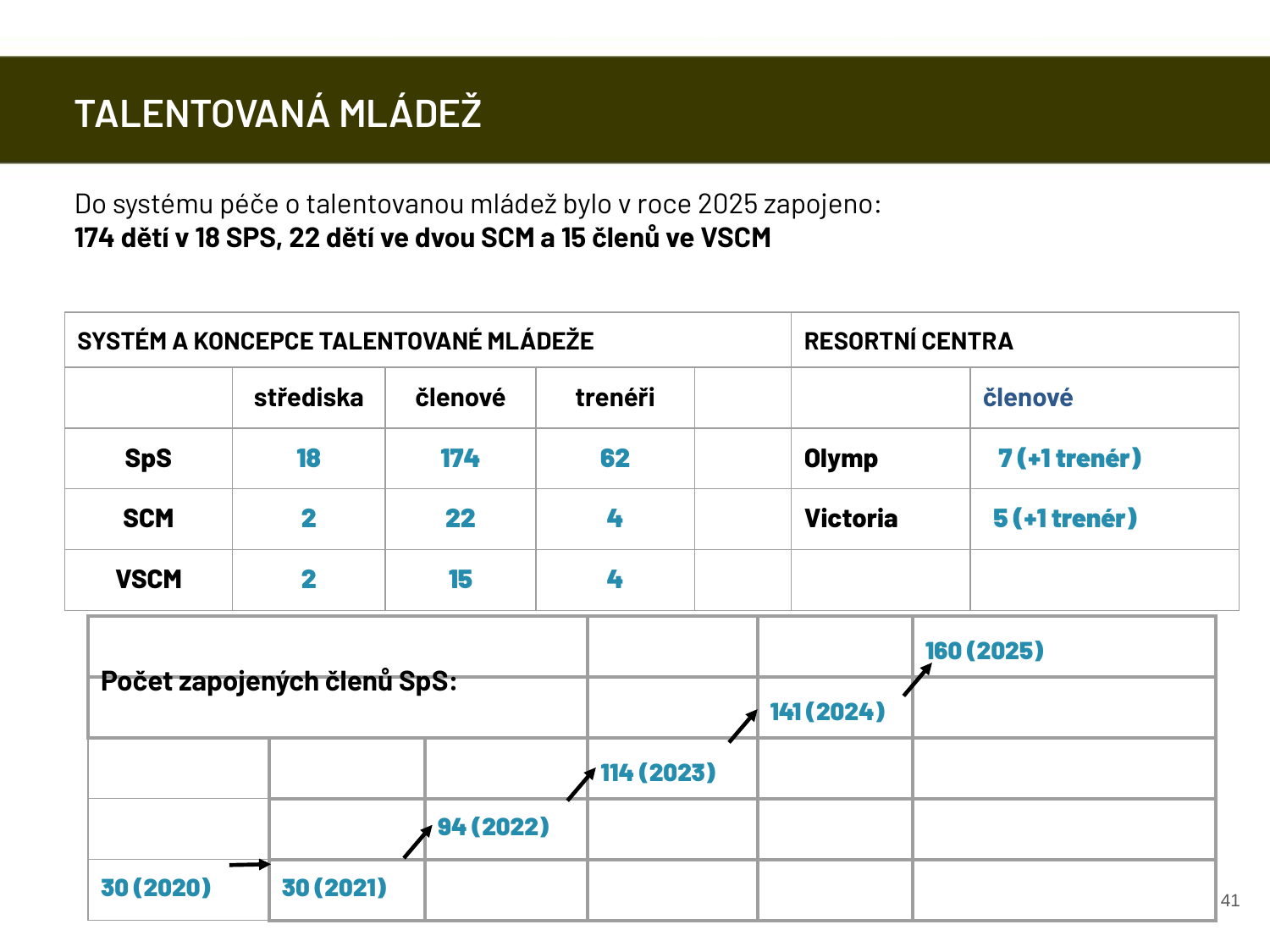

TALENTOVANÁ MLÁDEŽ
Do systému péče o talentovanou mládež bylo v roce 2025 zapojeno:
174 dětí v 18 SPS, 22 dětí ve dvou SCM a 15 členů ve VSCM
| SYSTÉM A KONCEPCE TALENTOVANÉ MLÁDEŽE |  |  |  |  | RESORTNÍ CENTRA |  |
| --- | --- | --- | --- | --- | --- | --- |
|  | střediska | členové | trenéři |  |  | členové |
| SpS | 18 | 174 | 62 |  | Olymp | 7 (+1 trenér) |
| SCM | 2 | 22 | 4 |  | Victoria | 5 (+1 trenér) |
| VSCM | 2 | 15 | 4 |  |  |  |
|  |  |  |  |  | 160 (2025) |
| --- | --- | --- | --- | --- | --- |
|  |  |  |  | 141 (2024) |  |
|  |  |  | 114 (2023) |  |  |
|  |  | 94 (2022) |  |  |  |
| 30 (2020) | 30 (2021) |  |  |  |  |

Počet zapojených členů SpS:
41